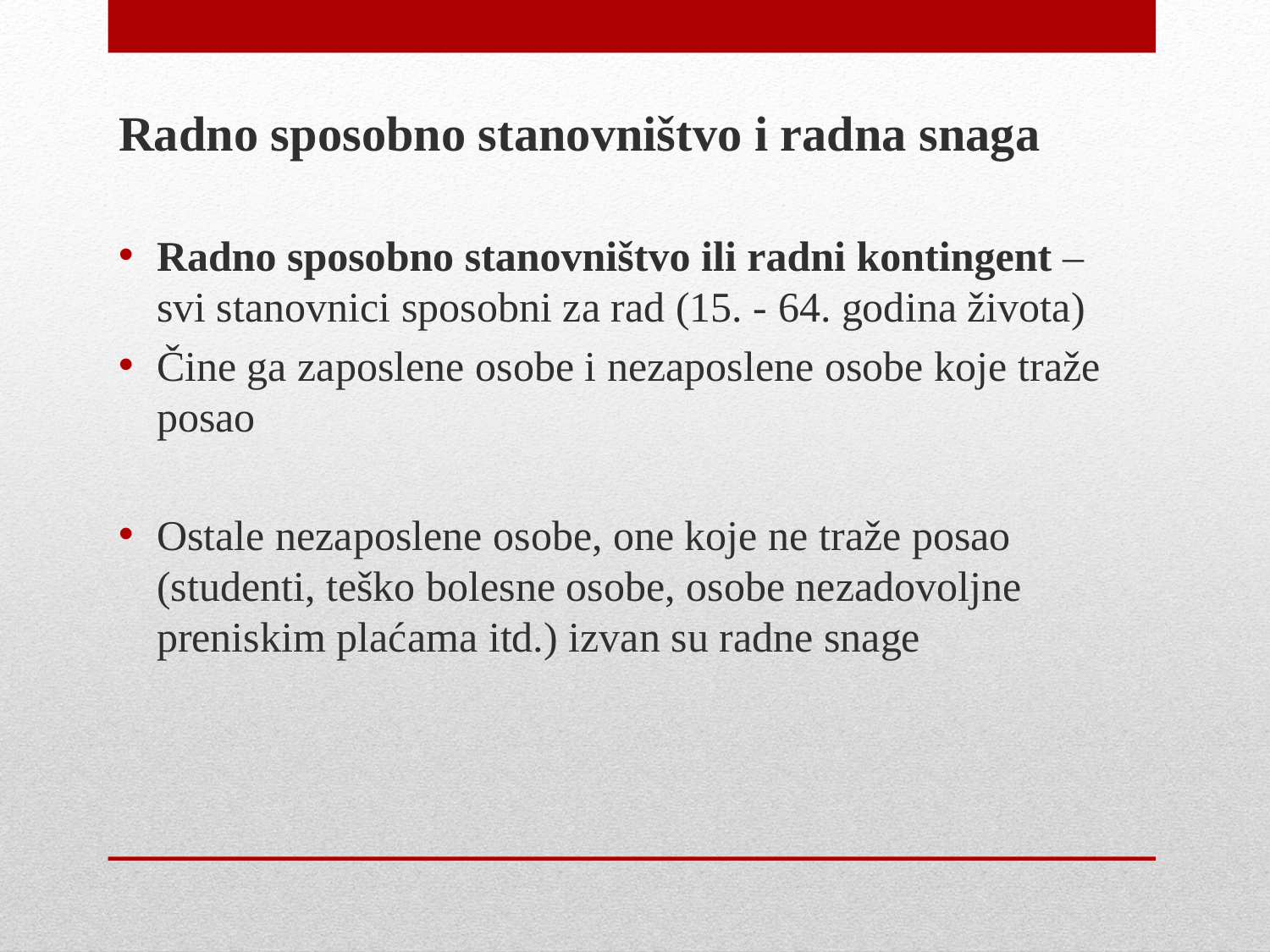

Radno sposobno stanovništvo i radna snaga

Radno sposobno stanovništvo ili radni kontingent – svi stanovnici sposobni za rad (15. - 64. godina života)
Čine ga zaposlene osobe i nezaposlene osobe koje traže posao

Ostale nezaposlene osobe, one koje ne traže posao (studenti, teško bolesne osobe, osobe nezadovoljne preniskim plaćama itd.) izvan su radne snage